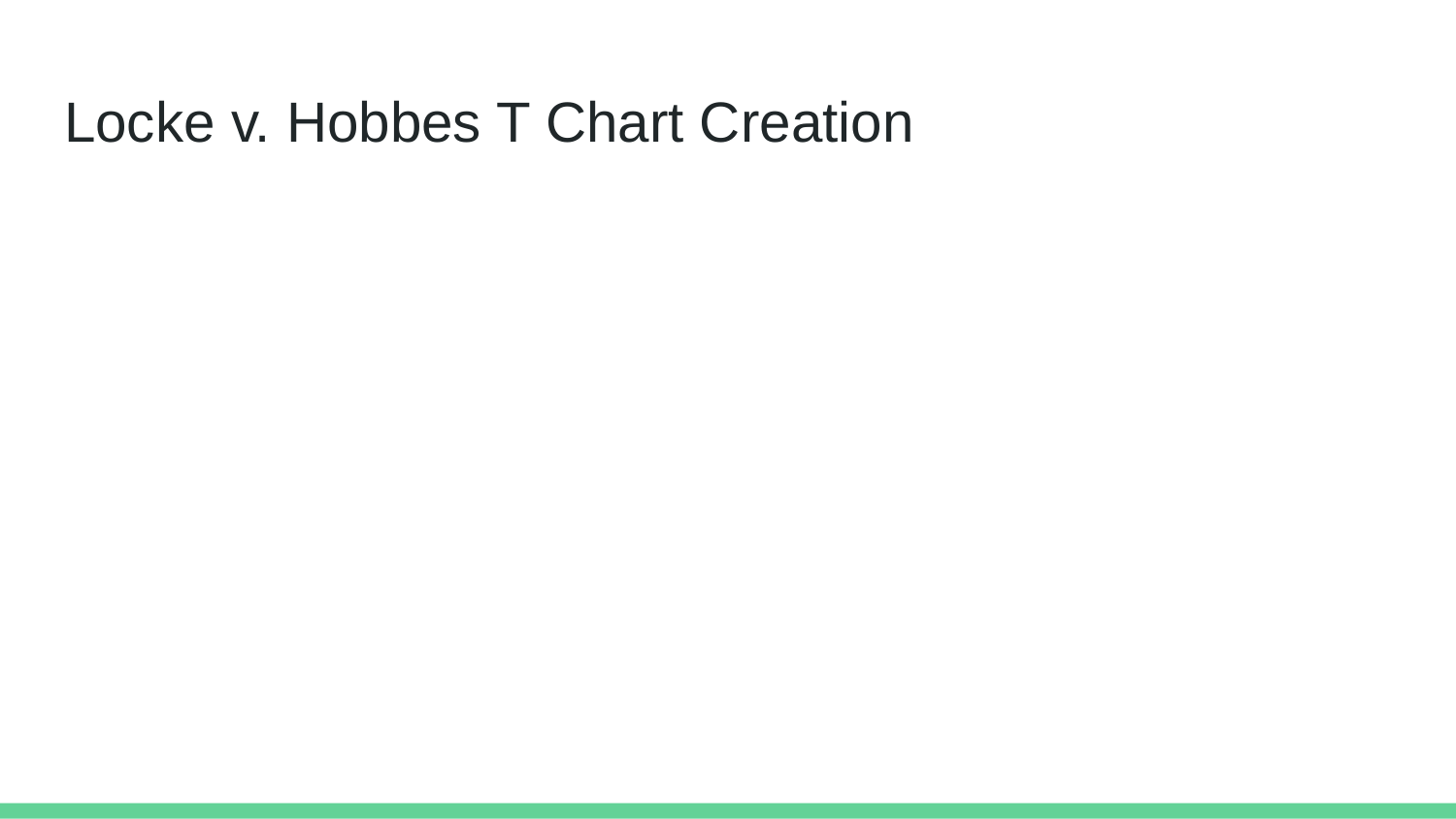

# Locke v. Hobbes T Chart Creation